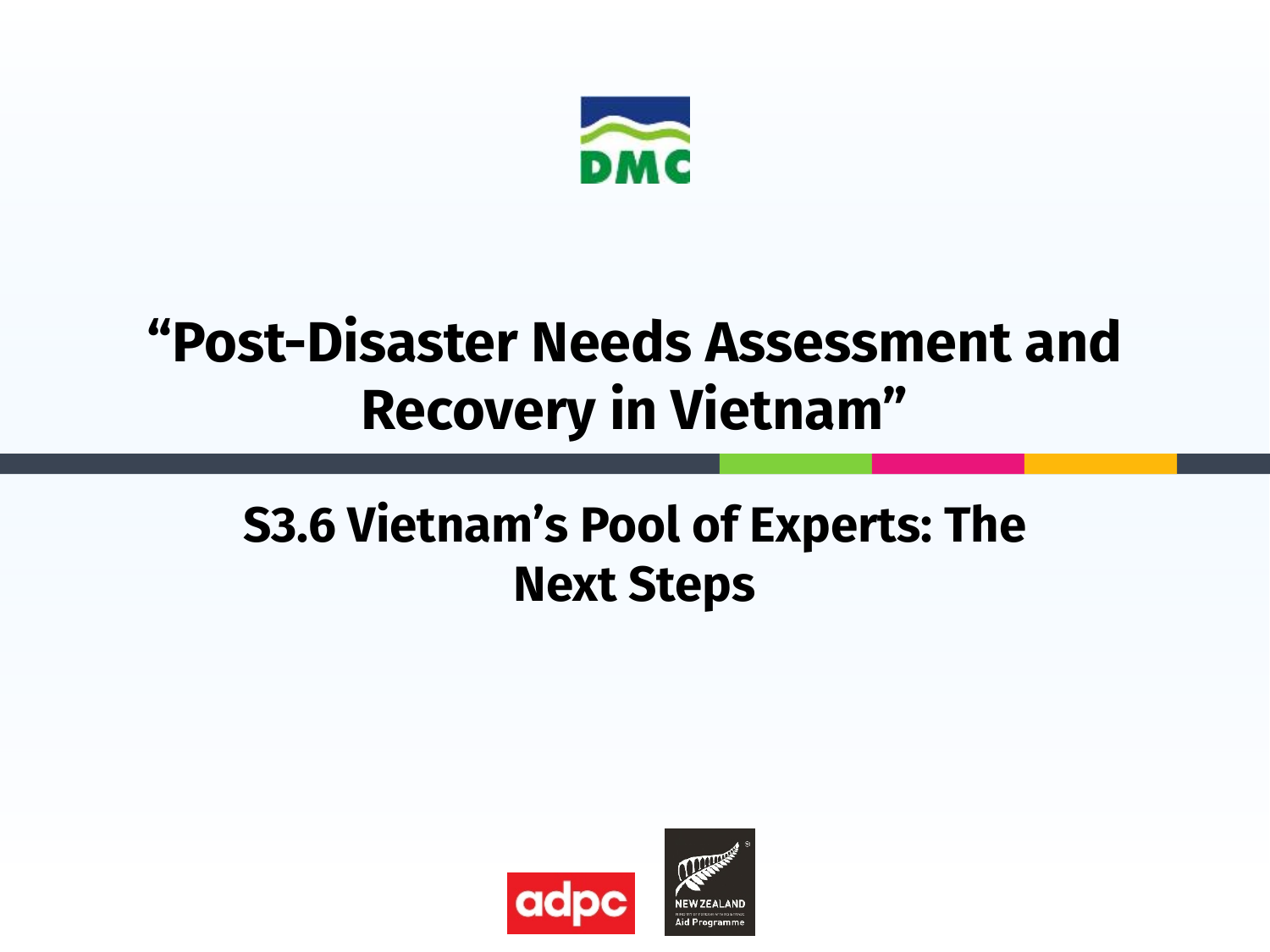

# “Post-Disaster Needs Assessment and Recovery in Vietnam”
S3.6 Vietnam’s Pool of Experts: The Next Steps